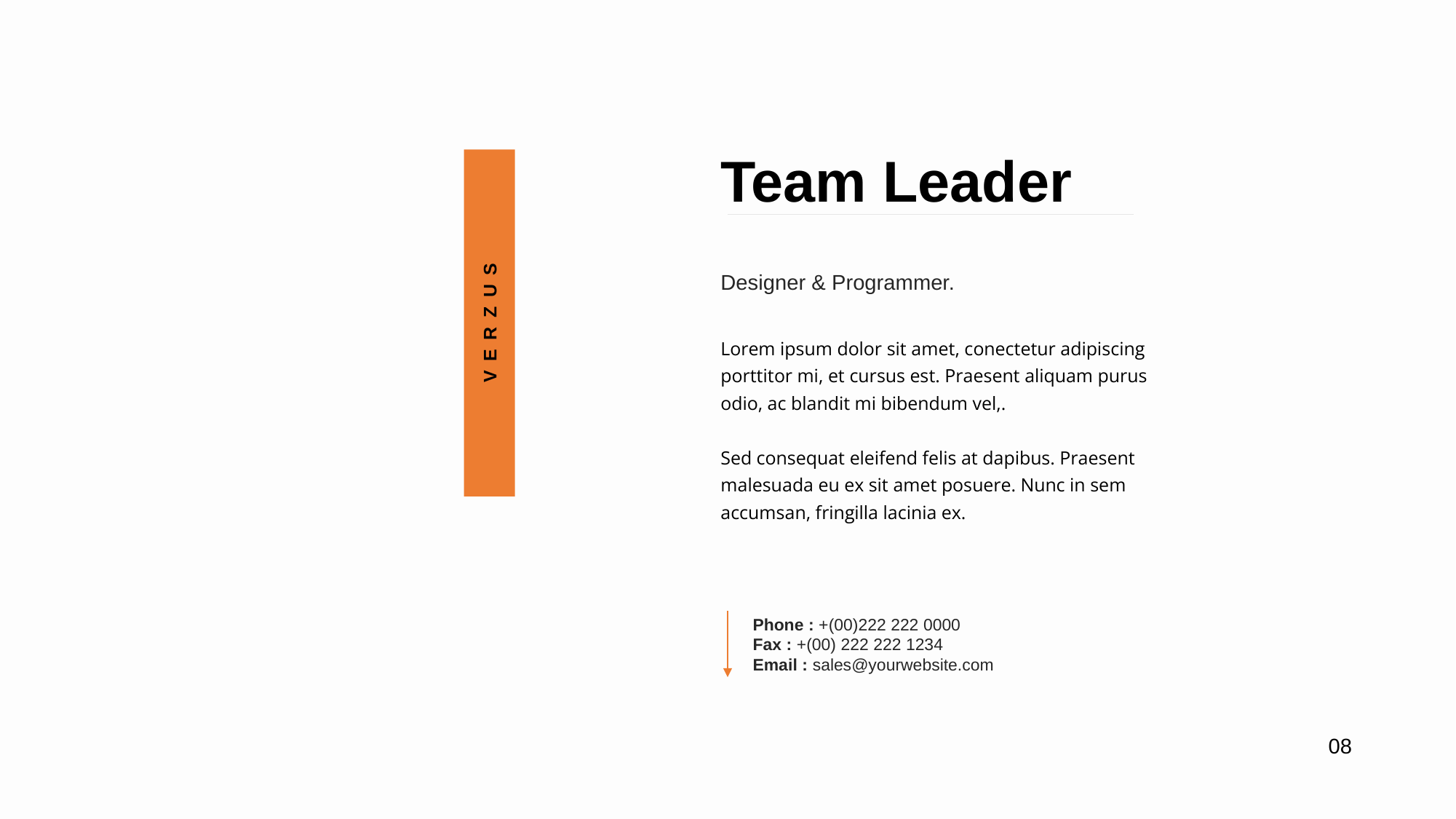

Team Leader

Designer & Programmer.
VERZUS
Lorem ipsum dolor sit amet, conectetur adipiscing porttitor mi, et cursus est. Praesent aliquam purus odio, ac blandit mi bibendum vel,.
Sed consequat eleifend felis at dapibus. Praesent malesuada eu ex sit amet posuere. Nunc in sem accumsan, fringilla lacinia ex.
Phone : +(00)222 222 0000
Fax : +(00) 222 222 1234
Email : sales@yourwebsite.com
08